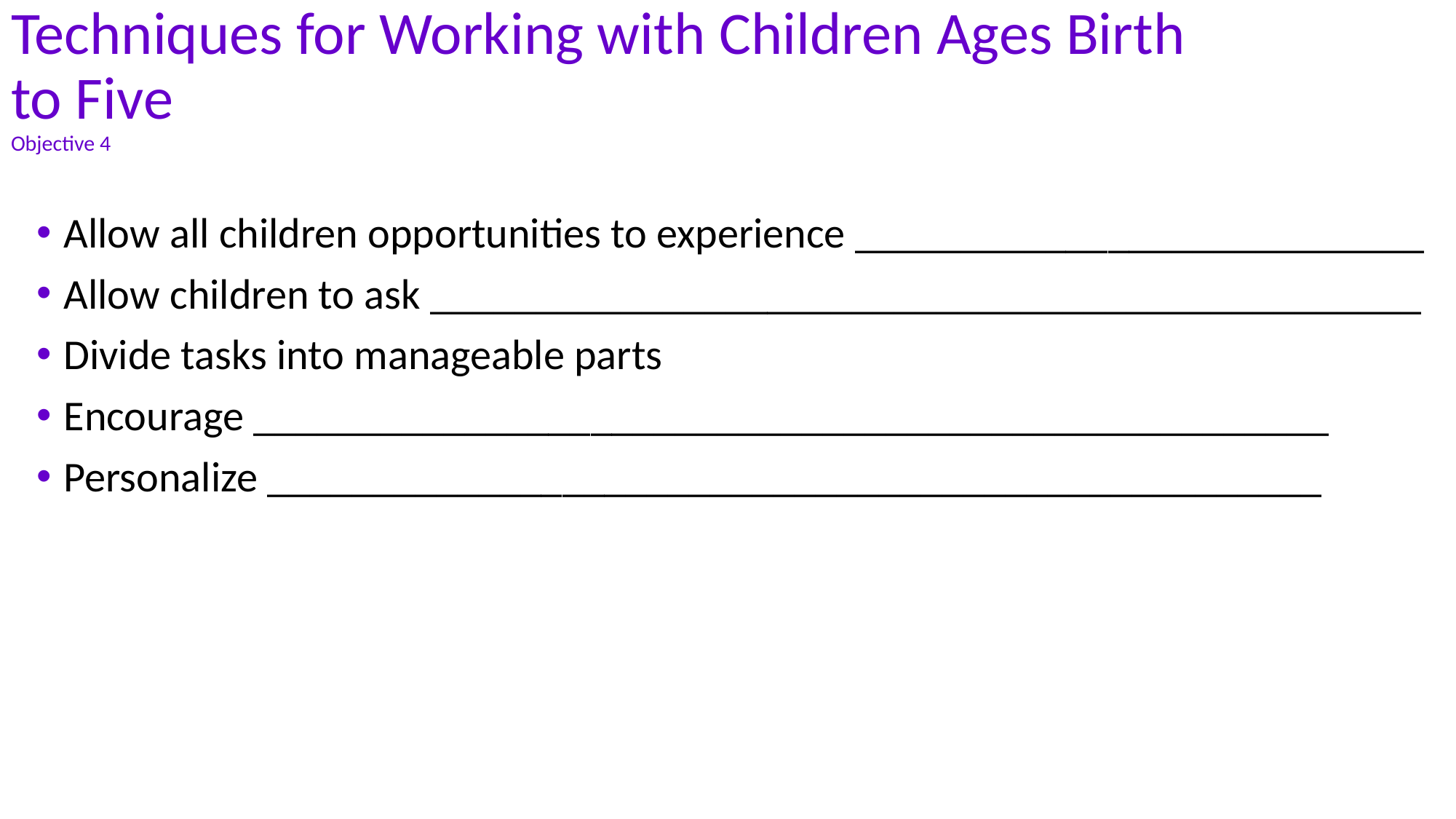

# Techniques for Working with Children Ages Birth to Five Objective 4
Allow all children opportunities to experience ___________________________
Allow children to ask _______________________________________________
Divide tasks into manageable parts
Encourage ___________________________________________________
Personalize __________________________________________________